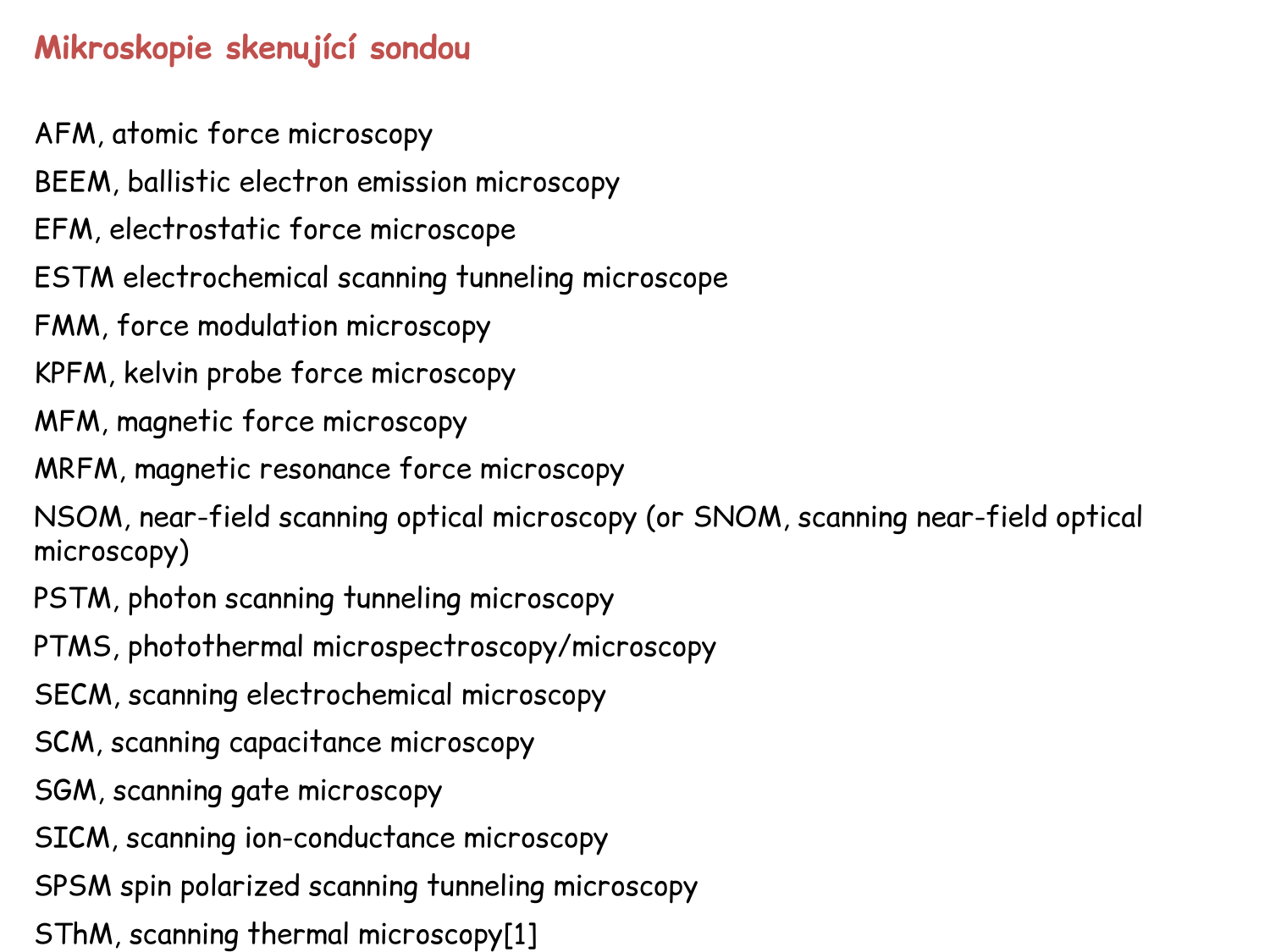

Mikroskopie skenující sondou

AFM, atomic force microscopy
BEEM, ballistic electron emission microscopy
EFM, electrostatic force microscope
ESTM electrochemical scanning tunneling microscope
FMM, force modulation microscopy
KPFM, kelvin probe force microscopy
MFM, magnetic force microscopy
MRFM, magnetic resonance force microscopy
NSOM, near-field scanning optical microscopy (or SNOM, scanning near-field optical microscopy)
PSTM, photon scanning tunneling microscopy
PTMS, photothermal microspectroscopy/microscopy
SECM, scanning electrochemical microscopy
SCM, scanning capacitance microscopy
SGM, scanning gate microscopy
SICM, scanning ion-conductance microscopy
SPSM spin polarized scanning tunneling microscopy
SThM, scanning thermal microscopy[1]
STM, scanning tunneling microscopy
SVM, scanning voltage microscopy
SHPM, scanning Hall probe microscopy?